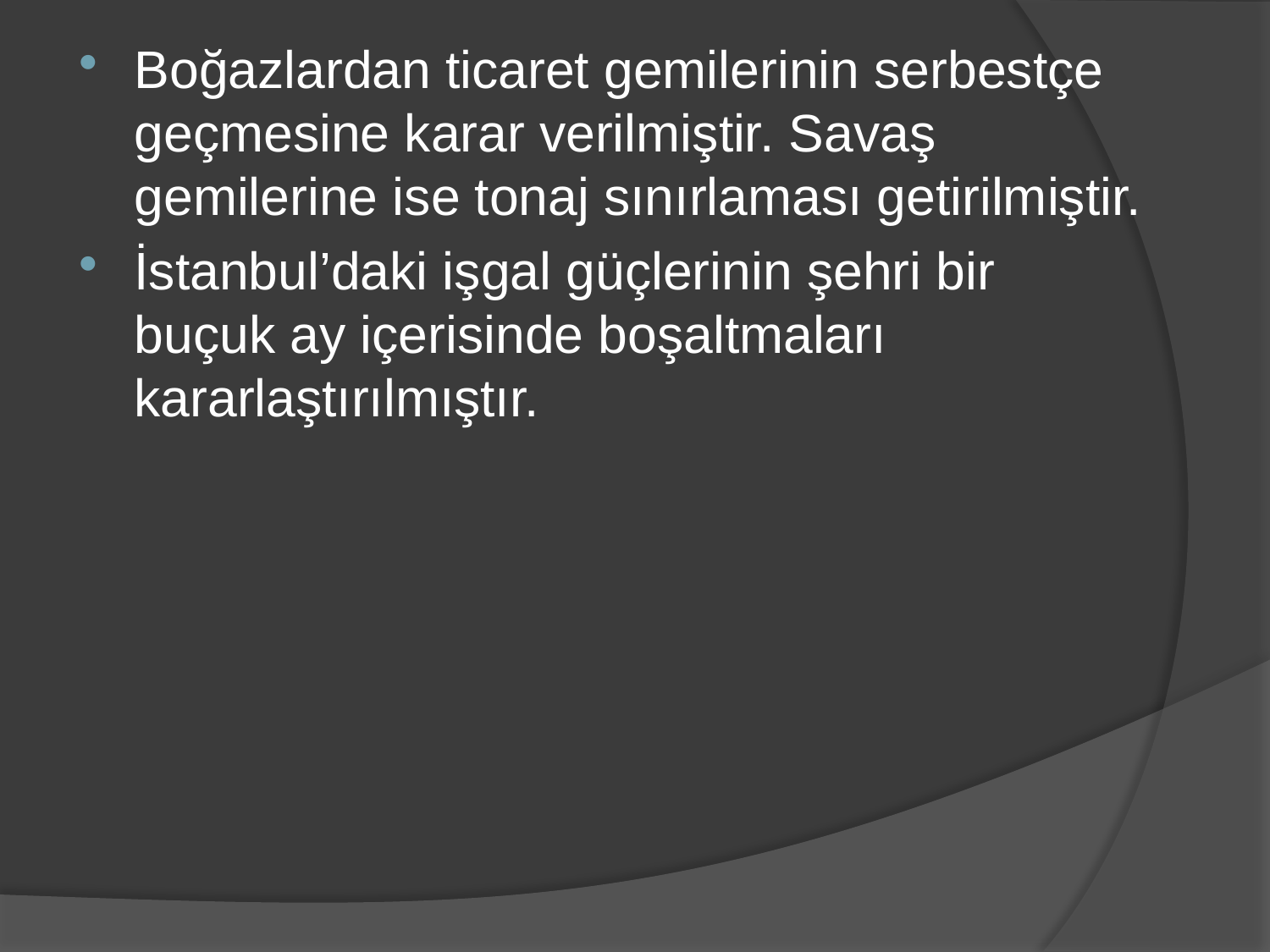

Boğazlardan ticaret gemilerinin serbestçe geçmesine karar verilmiştir. Savaş gemilerine ise tonaj sınırlaması getirilmiştir.
İstanbul’daki işgal güçlerinin şehri bir buçuk ay içerisinde boşaltmaları kararlaştırılmıştır.